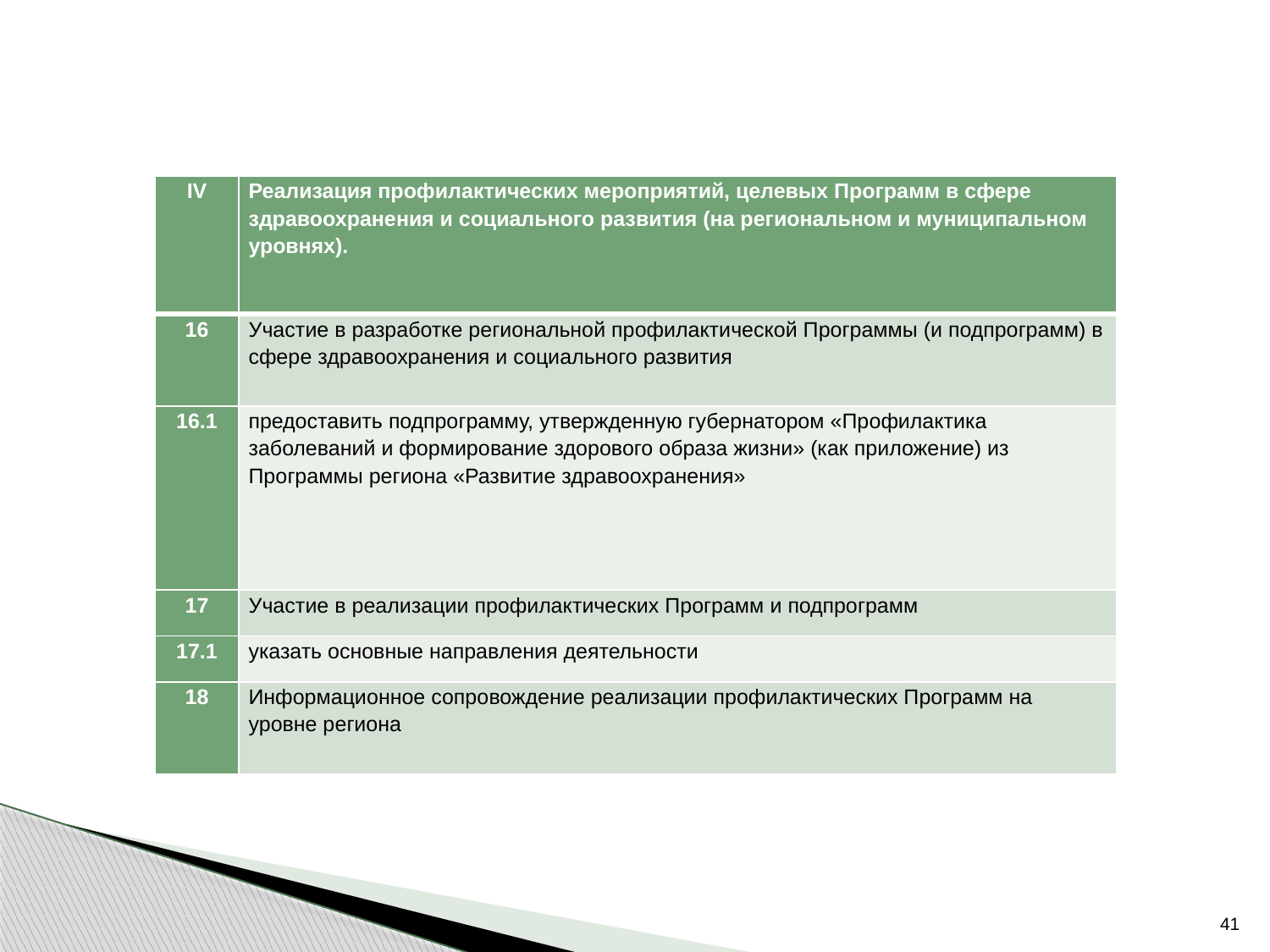

| IV | Реализация профилактических мероприятий, целевых Программ в сфере здравоохранения и социального развития (на региональном и муниципальном уровнях). |
| --- | --- |
| 16 | Участие в разработке региональной профилактической Программы (и подпрограмм) в сфере здравоохранения и социального развития |
| 16.1 | предоставить подпрограмму, утвержденную губернатором «Профилактика заболеваний и формирование здорового образа жизни» (как приложение) из Программы региона «Развитие здравоохранения» |
| 17 | Участие в реализации профилактических Программ и подпрограмм |
| 17.1 | указать основные направления деятельности |
| 18 | Информационное сопровождение реализации профилактических Программ на уровне региона |
41